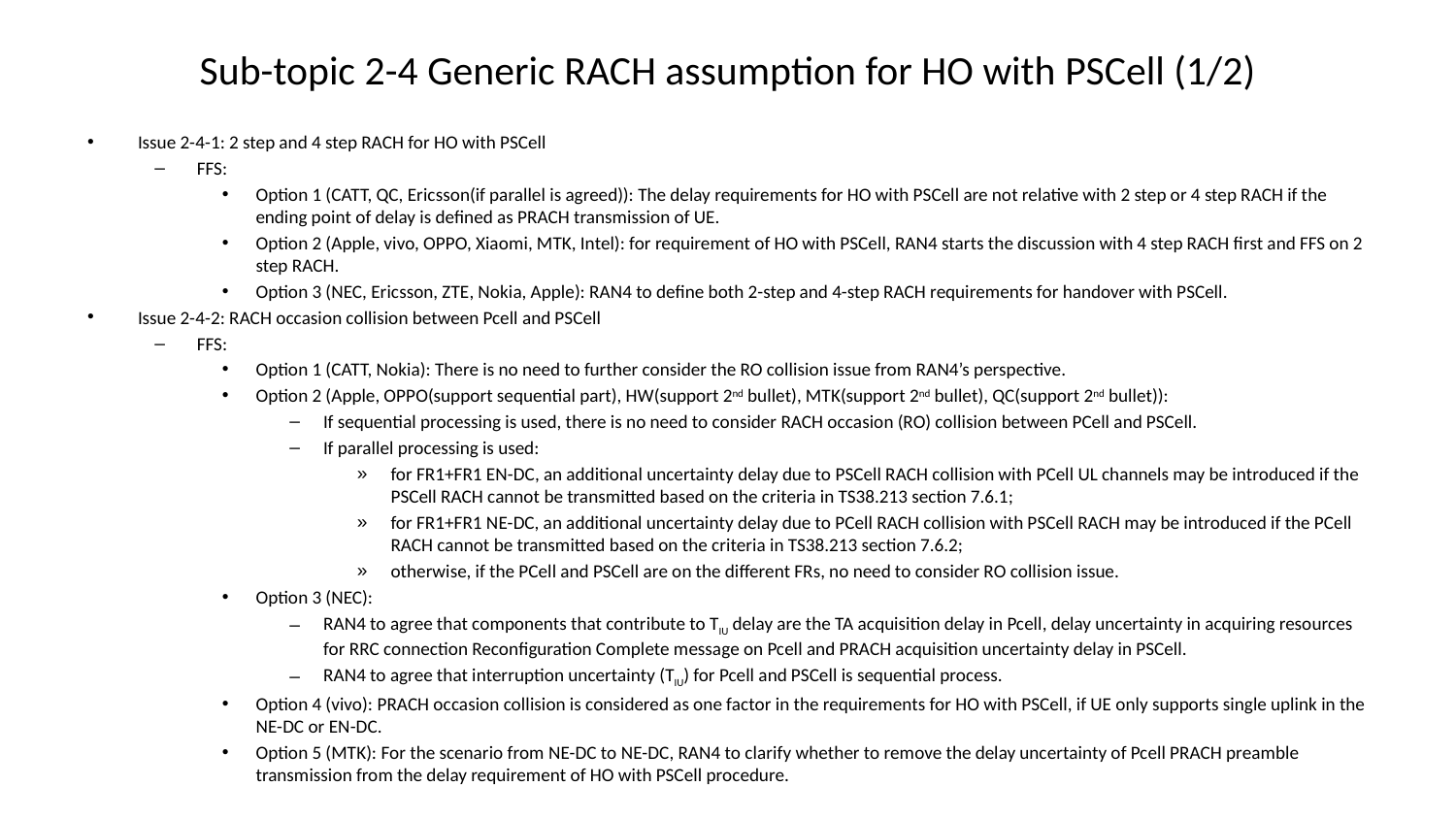

# Sub-topic 2-4 Generic RACH assumption for HO with PSCell (1/2)
Issue 2-4-1: 2 step and 4 step RACH for HO with PSCell
FFS:
Option 1 (CATT, QC, Ericsson(if parallel is agreed)): The delay requirements for HO with PSCell are not relative with 2 step or 4 step RACH if the ending point of delay is defined as PRACH transmission of UE.
Option 2 (Apple, vivo, OPPO, Xiaomi, MTK, Intel): for requirement of HO with PSCell, RAN4 starts the discussion with 4 step RACH first and FFS on 2 step RACH.
Option 3 (NEC, Ericsson, ZTE, Nokia, Apple): RAN4 to define both 2-step and 4-step RACH requirements for handover with PSCell.
Issue 2-4-2: RACH occasion collision between Pcell and PSCell
FFS:
Option 1 (CATT, Nokia): There is no need to further consider the RO collision issue from RAN4’s perspective.
Option 2 (Apple, OPPO(support sequential part), HW(support 2nd bullet), MTK(support 2nd bullet), QC(support 2nd bullet)):
If sequential processing is used, there is no need to consider RACH occasion (RO) collision between PCell and PSCell.
If parallel processing is used:
for FR1+FR1 EN-DC, an additional uncertainty delay due to PSCell RACH collision with PCell UL channels may be introduced if the PSCell RACH cannot be transmitted based on the criteria in TS38.213 section 7.6.1;
for FR1+FR1 NE-DC, an additional uncertainty delay due to PCell RACH collision with PSCell RACH may be introduced if the PCell RACH cannot be transmitted based on the criteria in TS38.213 section 7.6.2;
otherwise, if the PCell and PSCell are on the different FRs, no need to consider RO collision issue.
Option 3 (NEC):
RAN4 to agree that components that contribute to TIU delay are the TA acquisition delay in Pcell, delay uncertainty in acquiring resources for RRC connection Reconfiguration Complete message on Pcell and PRACH acquisition uncertainty delay in PSCell.
RAN4 to agree that interruption uncertainty (TIU) for Pcell and PSCell is sequential process.
Option 4 (vivo): PRACH occasion collision is considered as one factor in the requirements for HO with PSCell, if UE only supports single uplink in the NE-DC or EN-DC.
Option 5 (MTK): For the scenario from NE-DC to NE-DC, RAN4 to clarify whether to remove the delay uncertainty of Pcell PRACH preamble transmission from the delay requirement of HO with PSCell procedure.